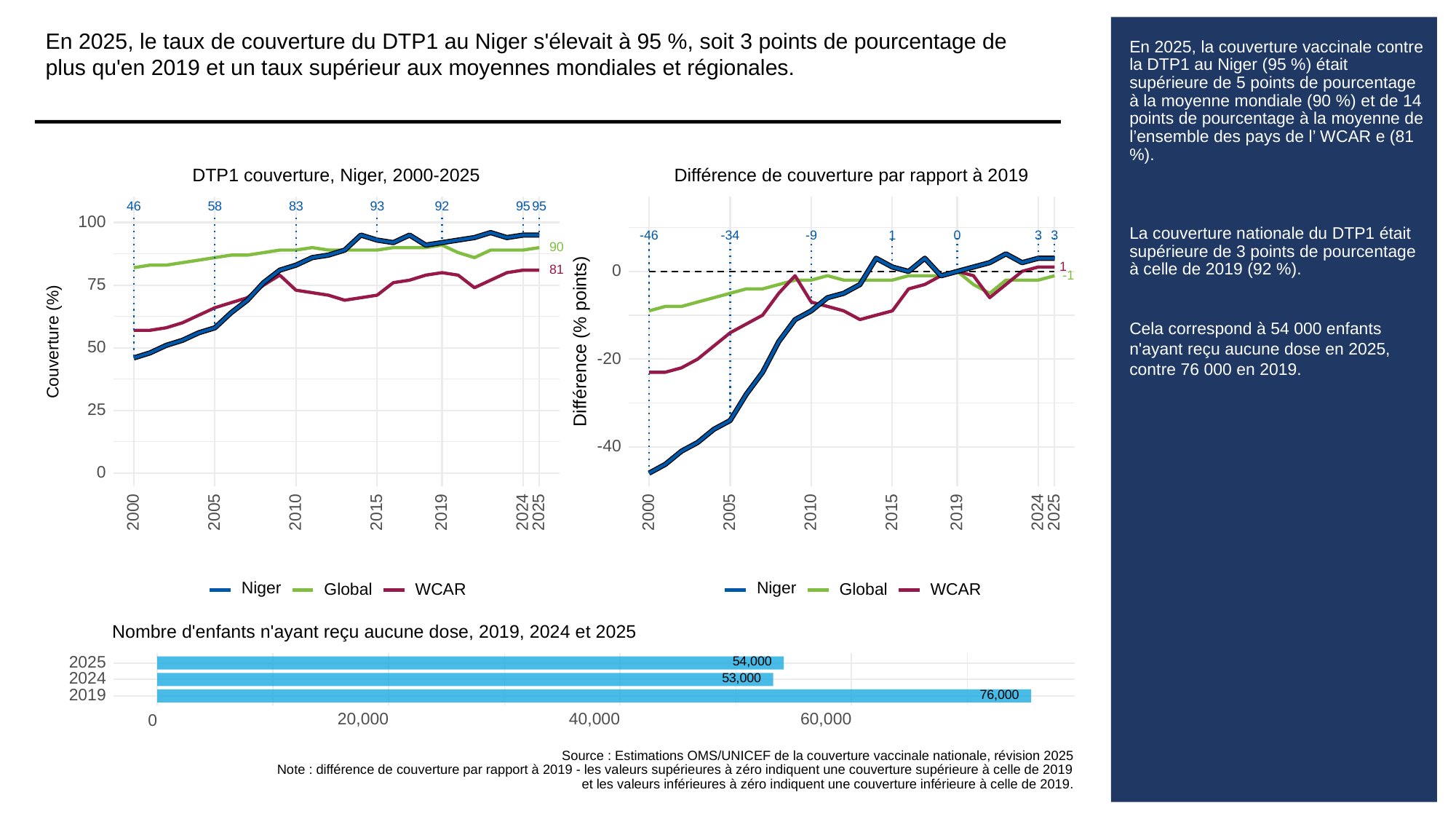

En 2025, le taux de couverture du DTP1 au Niger s'élevait à 95 %, soit 3 points de pourcentage de plus qu'en 2019 et un taux supérieur aux moyennes mondiales et régionales.
# En 2025, la couverture vaccinale contre la DTP1 au Niger (95 %) était supérieure de 5 points de pourcentage à la moyenne mondiale (90 %) et de 14 points de pourcentage à la moyenne de l’ensemble des pays de l’ WCAR e (81 %).

La couverture nationale du DTP1 était supérieure de 3 points de pourcentage à celle de 2019 (92 %).

Cela correspond à 54 000 enfants n'ayant reçu aucune dose en 2025, contre 76 000 en 2019.

DTP1 couverture, Niger, 2000-2025
Différence de couverture par rapport à 2019

83
93
46
58
92
95
95
100

-34
3
3
-46
-9
0
1

90

1
0
81

-1

75

Différence (% points)
Couverture (%)
50

-20

25

-40

0

2000
2005
2010
2015
2019
2024
2025
2000
2005
2010
2015
2019
2024
2025
Niger
Niger
Global
WCAR
Global
WCAR

Nombre d'enfants n'ayant reçu aucune dose, 2019, 2024 et 2025

54,000
2025

53,000
2024

76,000
2019

20,000
40,000
60,000
0
Source : Estimations OMS/UNICEF de la couverture vaccinale nationale, révision 2025
Note : différence de couverture par rapport à 2019 - les valeurs supérieures à zéro indiquent une couverture supérieure à celle de 2019
et les valeurs inférieures à zéro indiquent une couverture inférieure à celle de 2019.